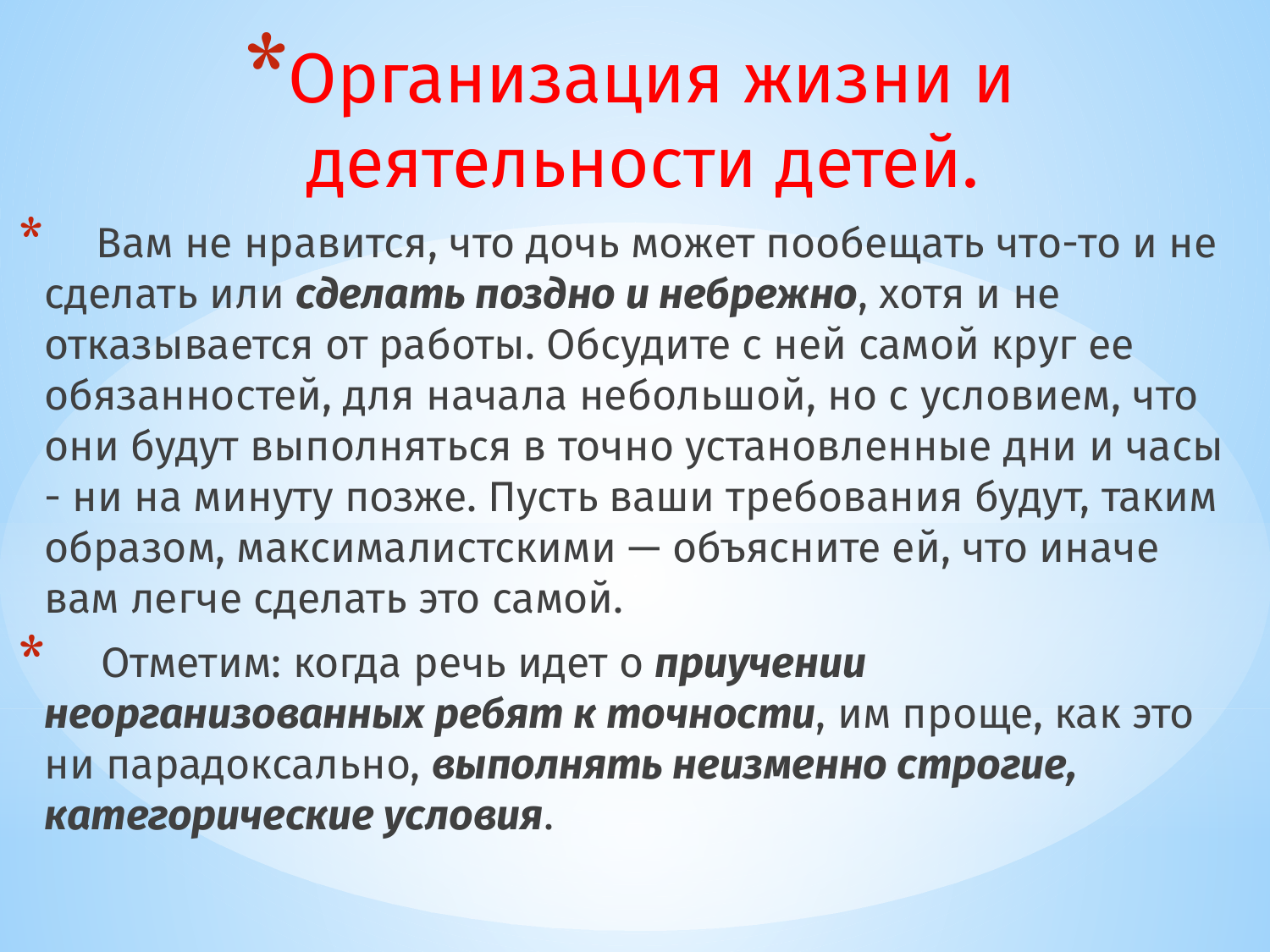

Организация жизни и деятельности детей.
     Вам не нравится, что дочь может пообещать что-то и не сделать или сделать поздно и небрежно, хотя и не отказывается от работы. Обсудите с ней самой круг ее обязанностей, для начала небольшой, но с условием, что они будут выполняться в точно установленные дни и часы - ни на минуту позже. Пусть ваши требования будут, таким образом, максималистскими — объясните ей, что иначе вам легче сделать это самой.
     Отметим: когда речь идет о приучении неорганизованных ребят к точности, им проще, как это ни парадоксально, выполнять неизменно строгие, категорические условия.

#